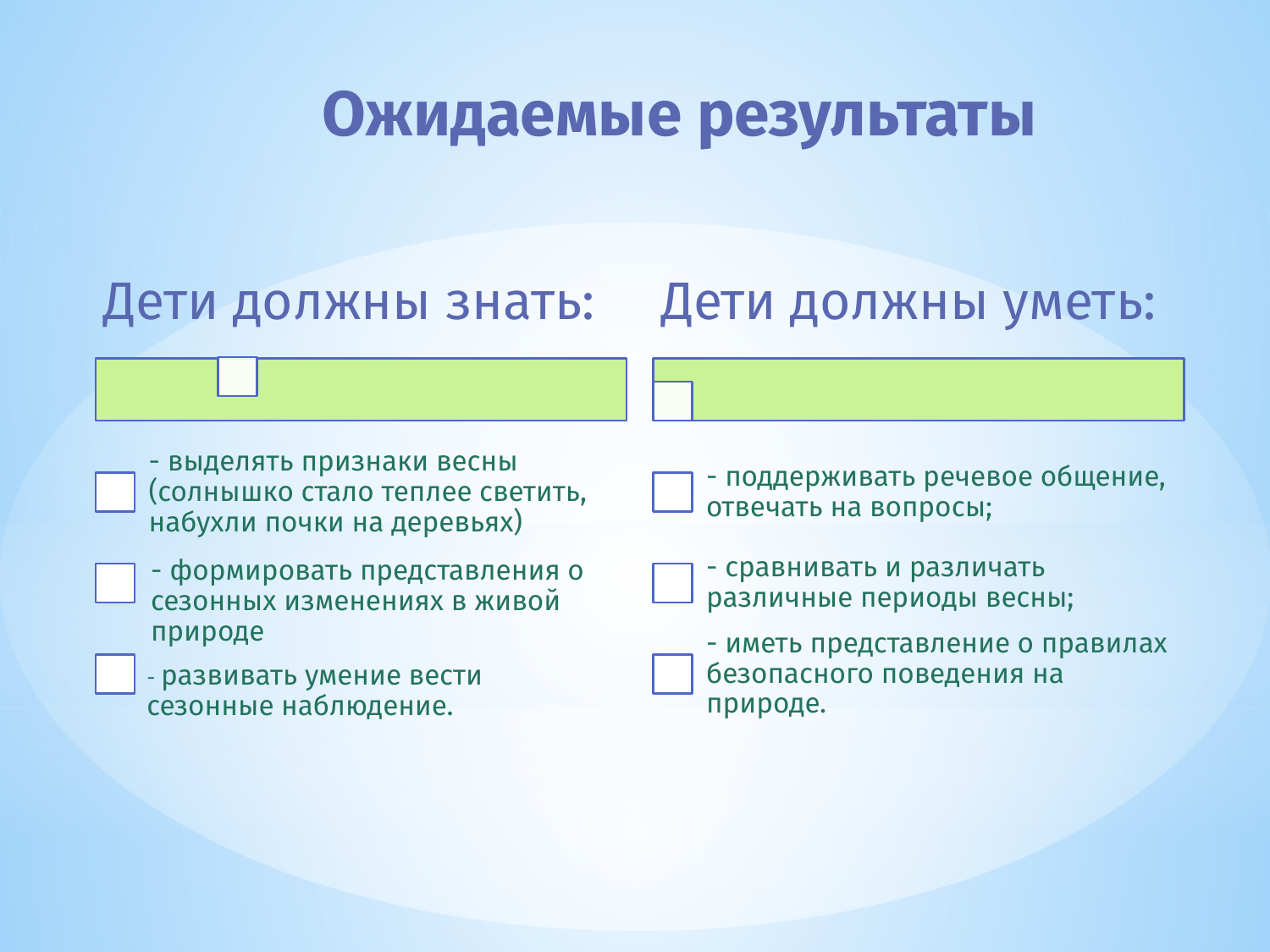

# Ожидаемые результаты
Дети должны знать:
- выделять признаки весны (солнышко стало теплее светить, набухли почки на деревьях)
- формировать представления о сезонных изменениях в живой природе
- развивать умение вести сезонные наблюдение.
Дети должны уметь:
- поддерживать речевое общение, отвечать на вопросы;
- сравнивать и различать различные периоды весны;
- иметь представление о правилах безопасного поведения на природе.